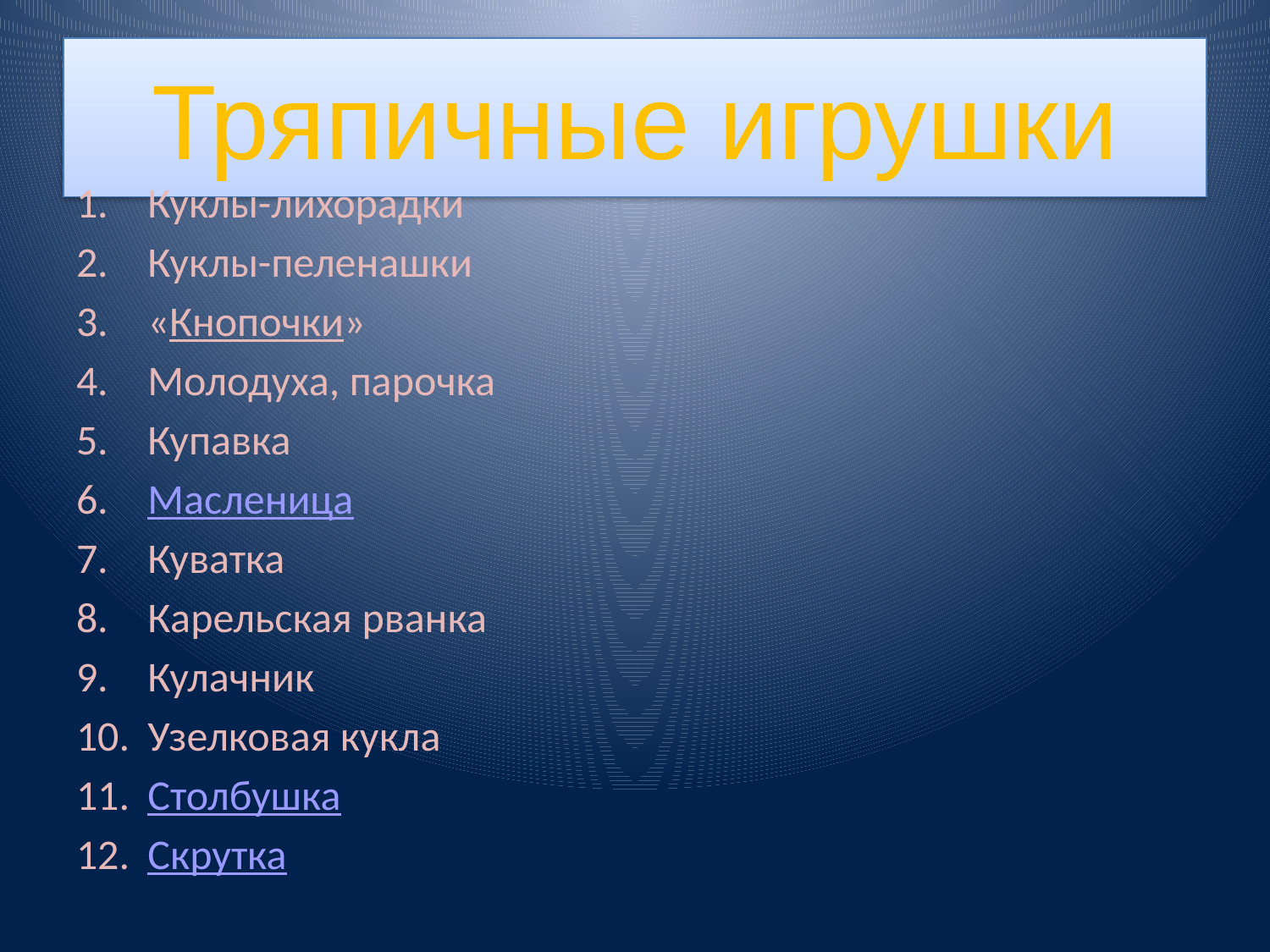

# Тряпичные игрушки
Куклы-лихорадки
Куклы-пеленашки
«Кнопочки»
Молодуха, парочка
Купавка
Масленица
Куватка
Карельская рванка
Кулачник
Узелковая кукла
Столбушка
Скрутка